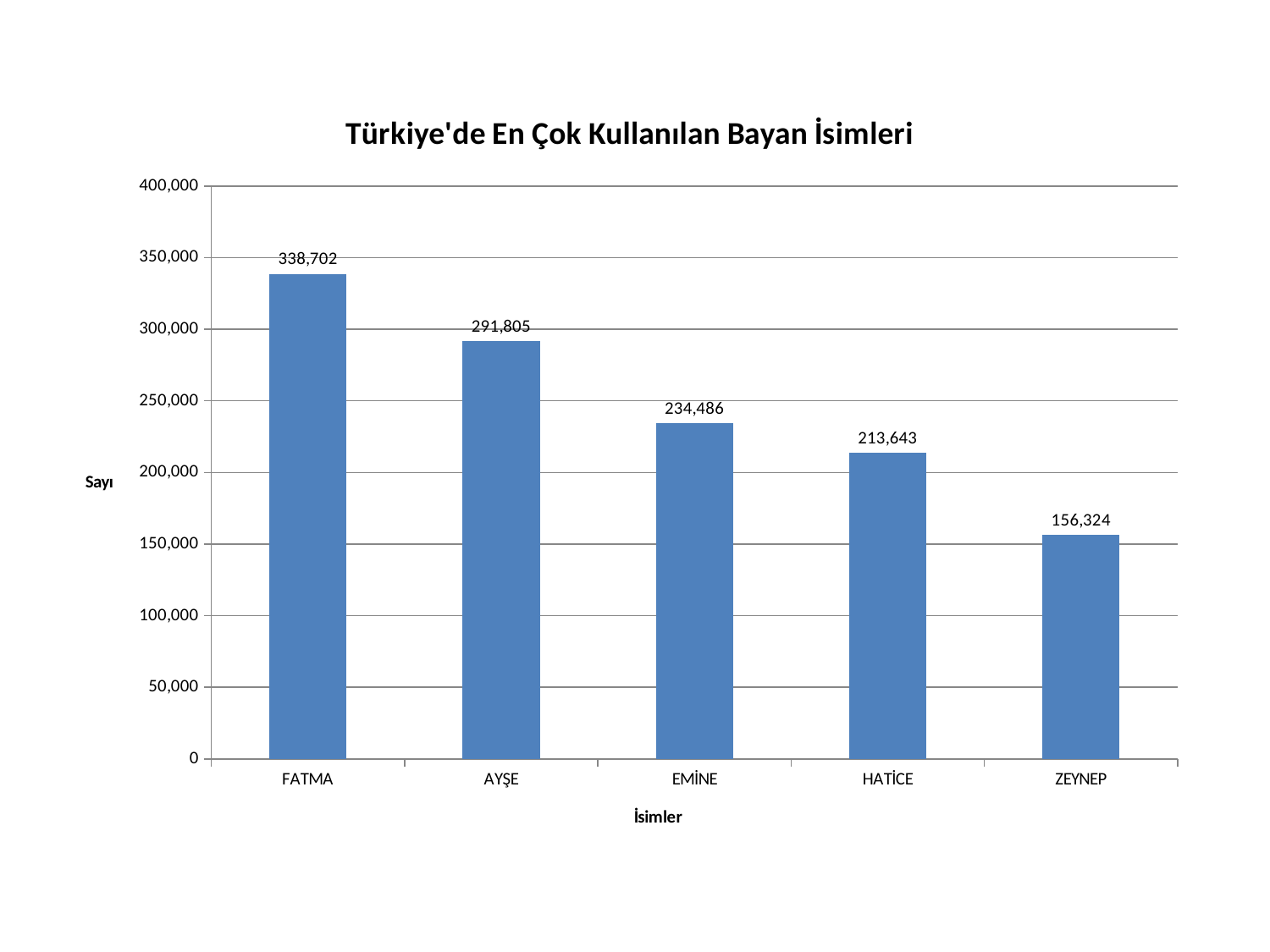

### Chart: Türkiye'de En Çok Kullanılan Bayan İsimleri

| Category |  |
|---|---|
| FATMA | 338702.0 |
| AYŞE | 291804.80000000005 |
| EMİNE | 234486.0 |
| HATİCE | 213642.8 |
| ZEYNEP | 156324.0 |